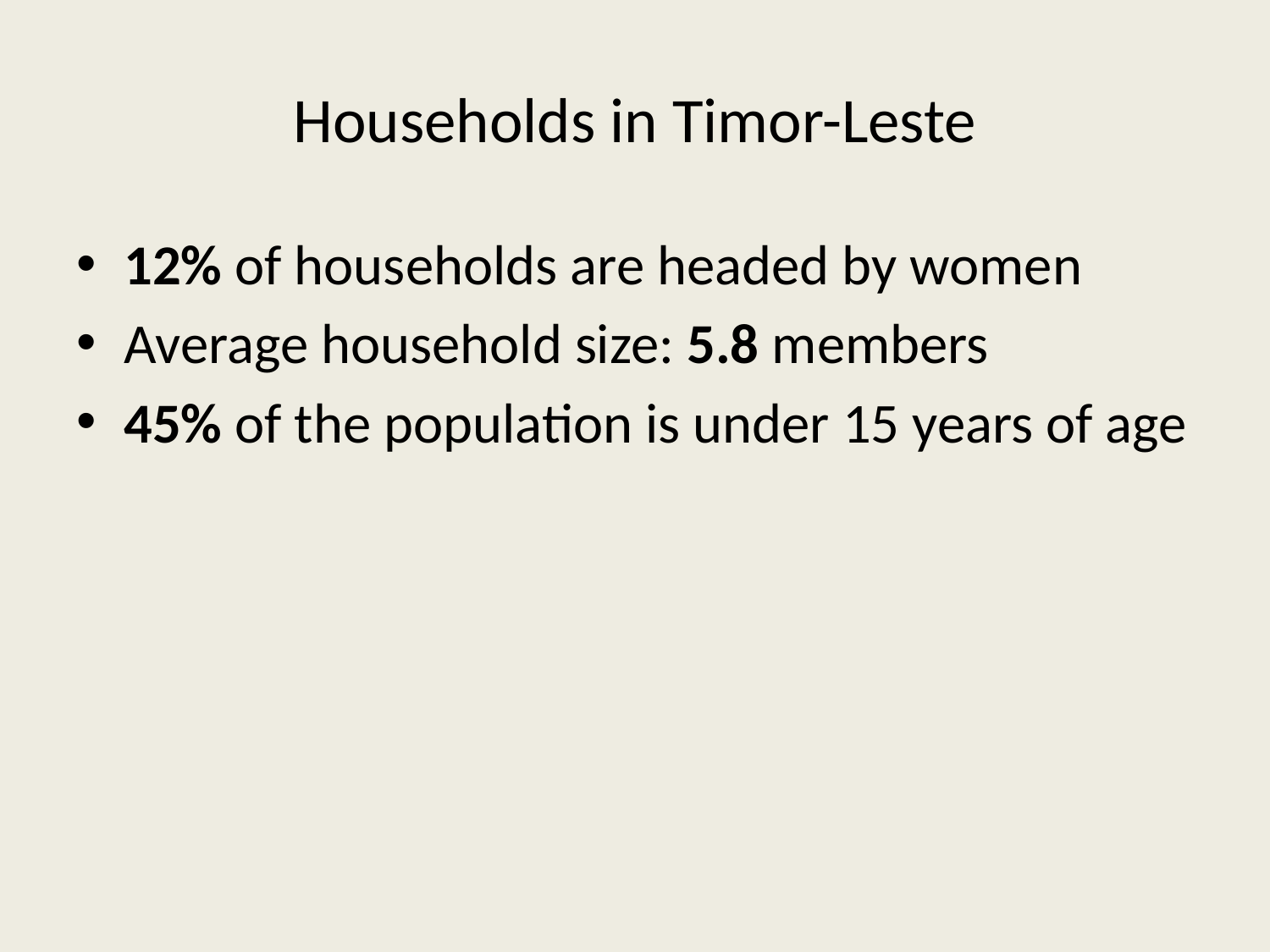

# Households in Timor-Leste
12% of households are headed by women
Average household size: 5.8 members
45% of the population is under 15 years of age